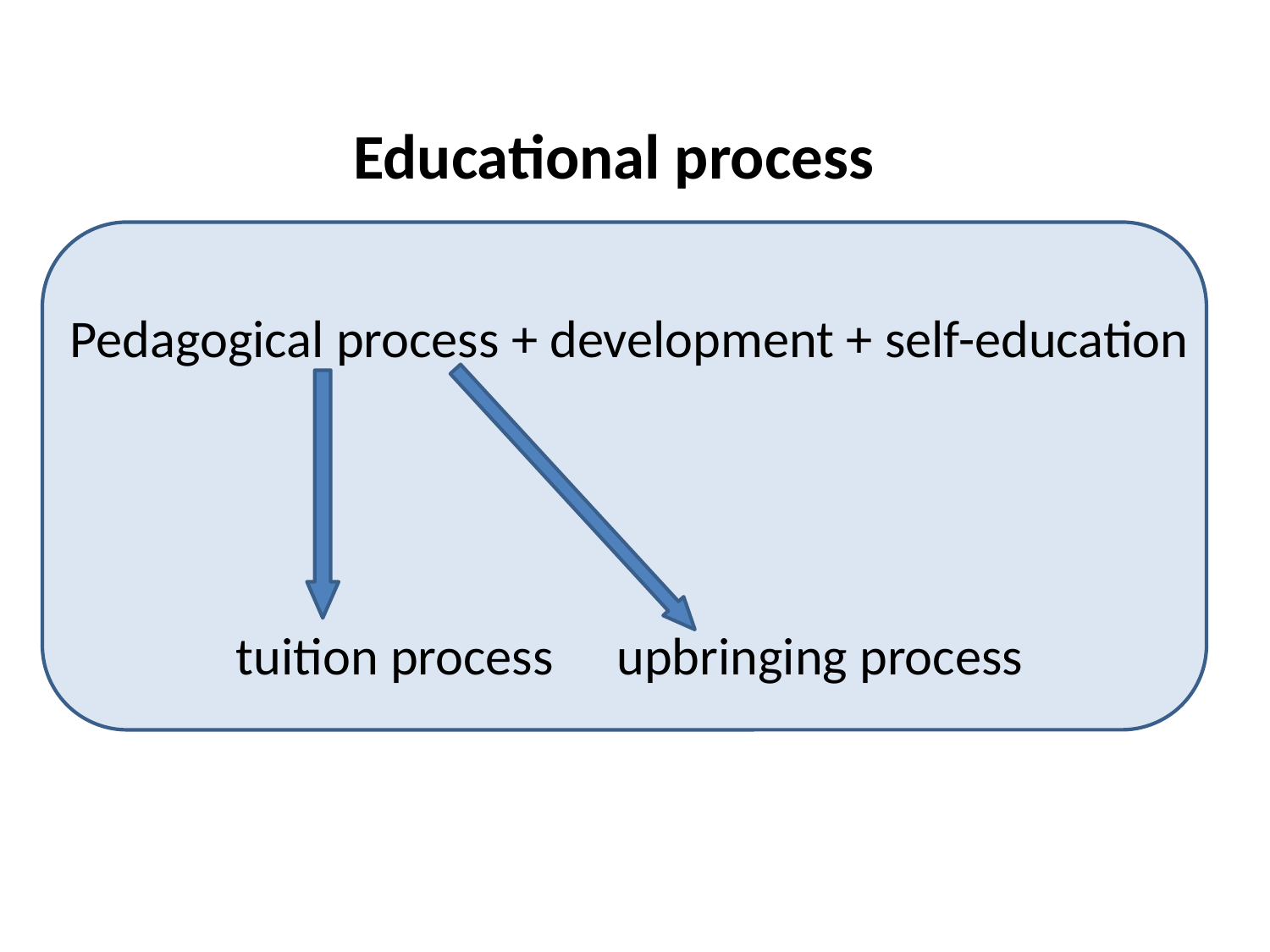

# Educational process

Pedagogical process + development + self-education

tuition process 	upbringing process